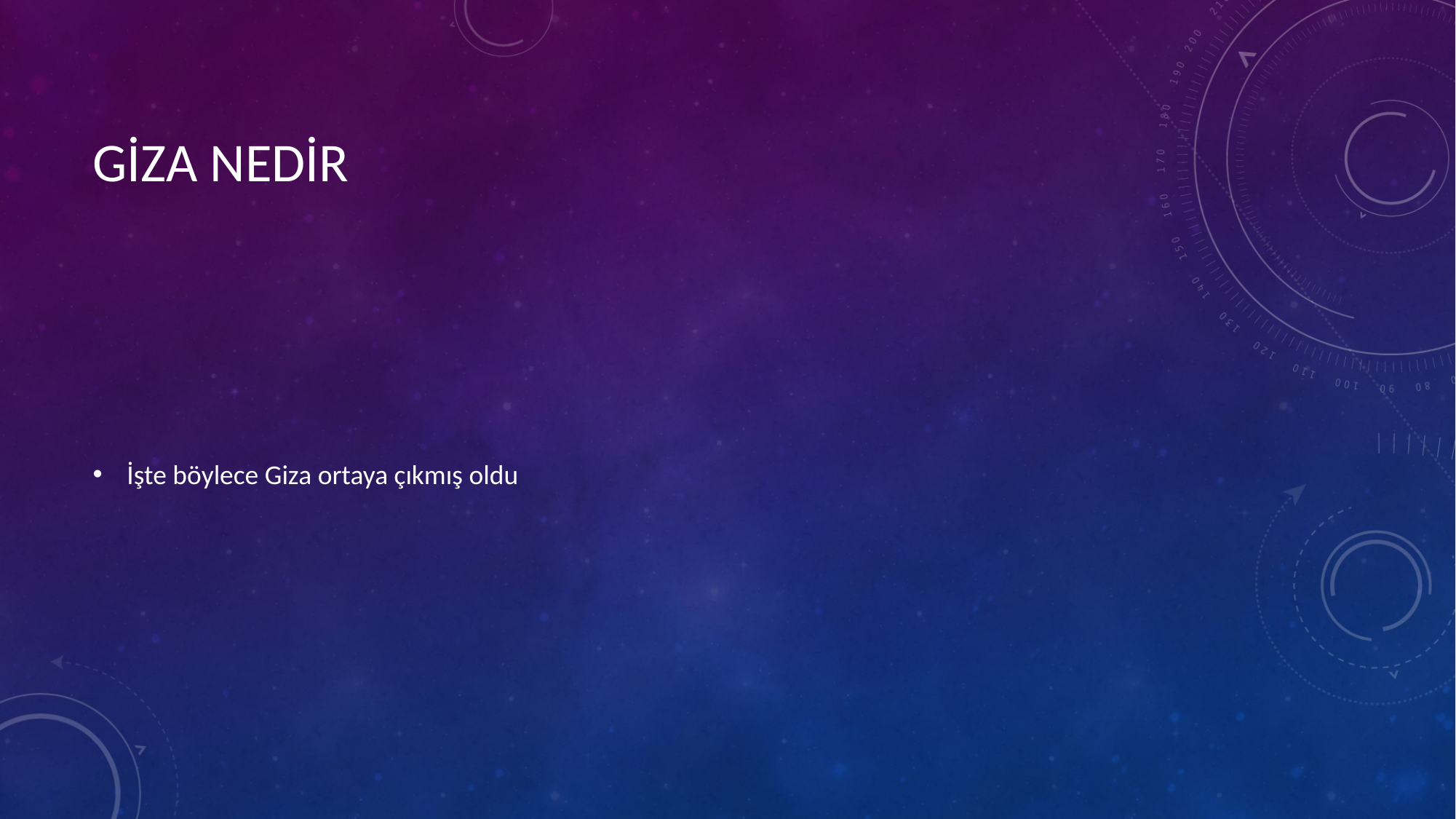

# Giza Nedir
İşte böylece Giza ortaya çıkmış oldu